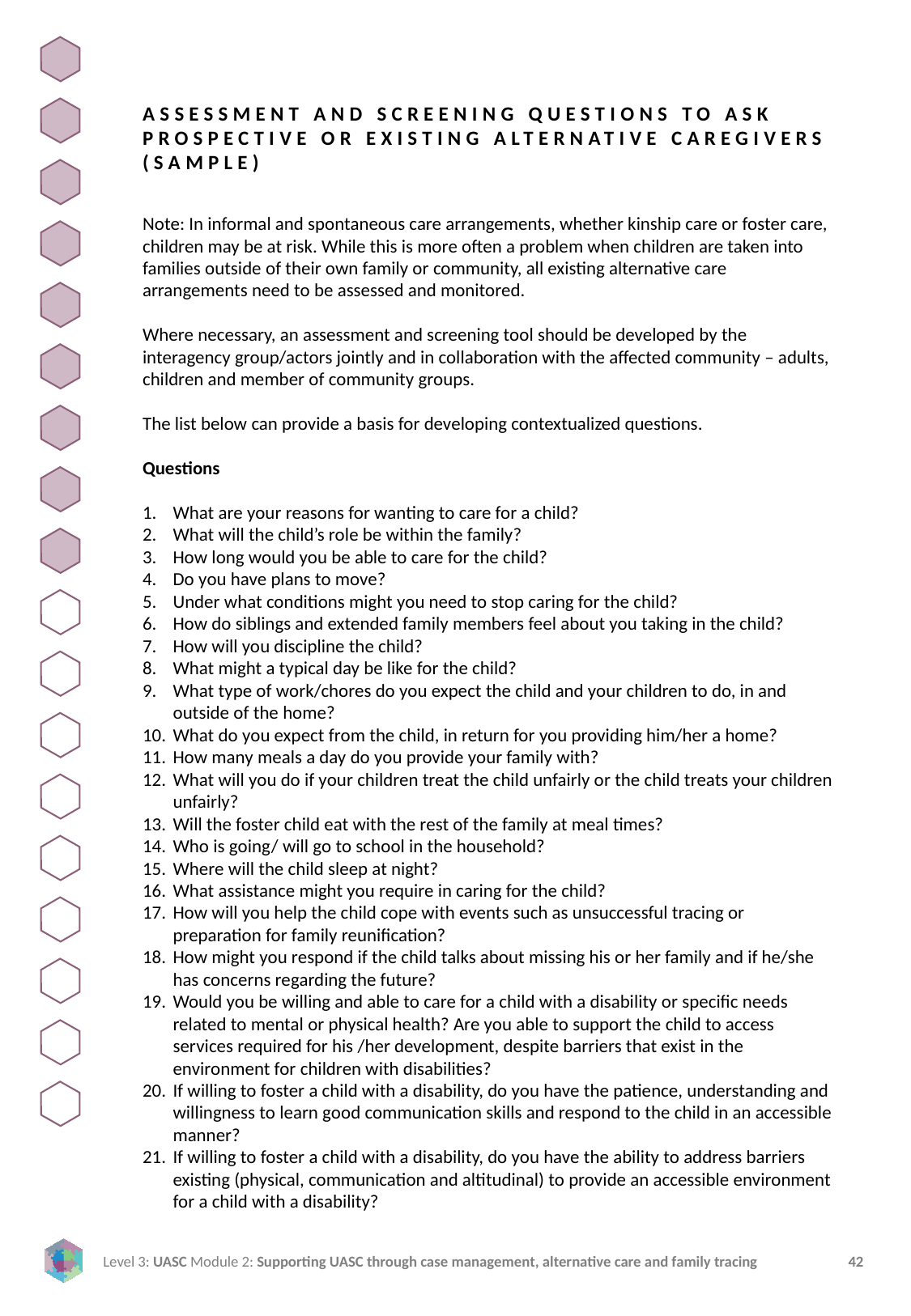

ASSESSMENT AND SCREENING QUESTIONS TO ASK PROSPECTIVE OR EXISTING ALTERNATIVE CAREGIVERS (SAMPLE)

Note: In informal and spontaneous care arrangements, whether kinship care or foster care, children may be at risk. While this is more often a problem when children are taken into families outside of their own family or community, all existing alternative care arrangements need to be assessed and monitored.

Where necessary, an assessment and screening tool should be developed by the interagency group/actors jointly and in collaboration with the affected community – adults, children and member of community groups.

The list below can provide a basis for developing contextualized questions.

Questions

What are your reasons for wanting to care for a child?
What will the child’s role be within the family?
How long would you be able to care for the child?
Do you have plans to move?
Under what conditions might you need to stop caring for the child?
How do siblings and extended family members feel about you taking in the child?
How will you discipline the child?
What might a typical day be like for the child?
What type of work/chores do you expect the child and your children to do, in and outside of the home?
What do you expect from the child, in return for you providing him/her a home?
How many meals a day do you provide your family with?
What will you do if your children treat the child unfairly or the child treats your children unfairly?
Will the foster child eat with the rest of the family at meal times?
Who is going/ will go to school in the household?
Where will the child sleep at night?
What assistance might you require in caring for the child?
How will you help the child cope with events such as unsuccessful tracing or preparation for family reunification?
How might you respond if the child talks about missing his or her family and if he/she has concerns regarding the future?
Would you be willing and able to care for a child with a disability or specific needs related to mental or physical health? Are you able to support the child to access services required for his /her development, despite barriers that exist in the environment for children with disabilities?
If willing to foster a child with a disability, do you have the patience, understanding and willingness to learn good communication skills and respond to the child in an accessible manner?
If willing to foster a child with a disability, do you have the ability to address barriers existing (physical, communication and altitudinal) to provide an accessible environment for a child with a disability?